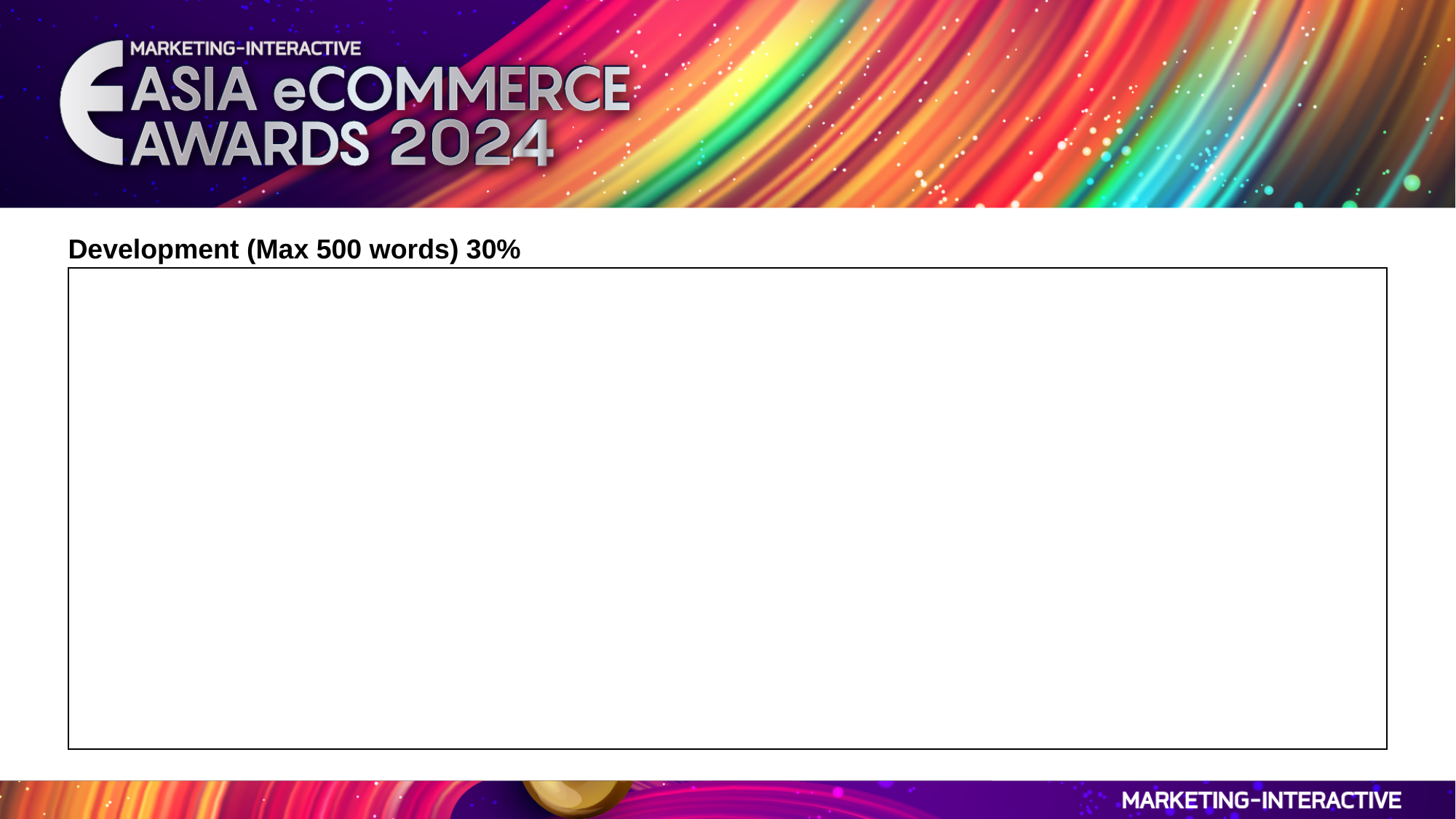

Development (Max 500 words) 30%
Performance (Max 500 words) 40%